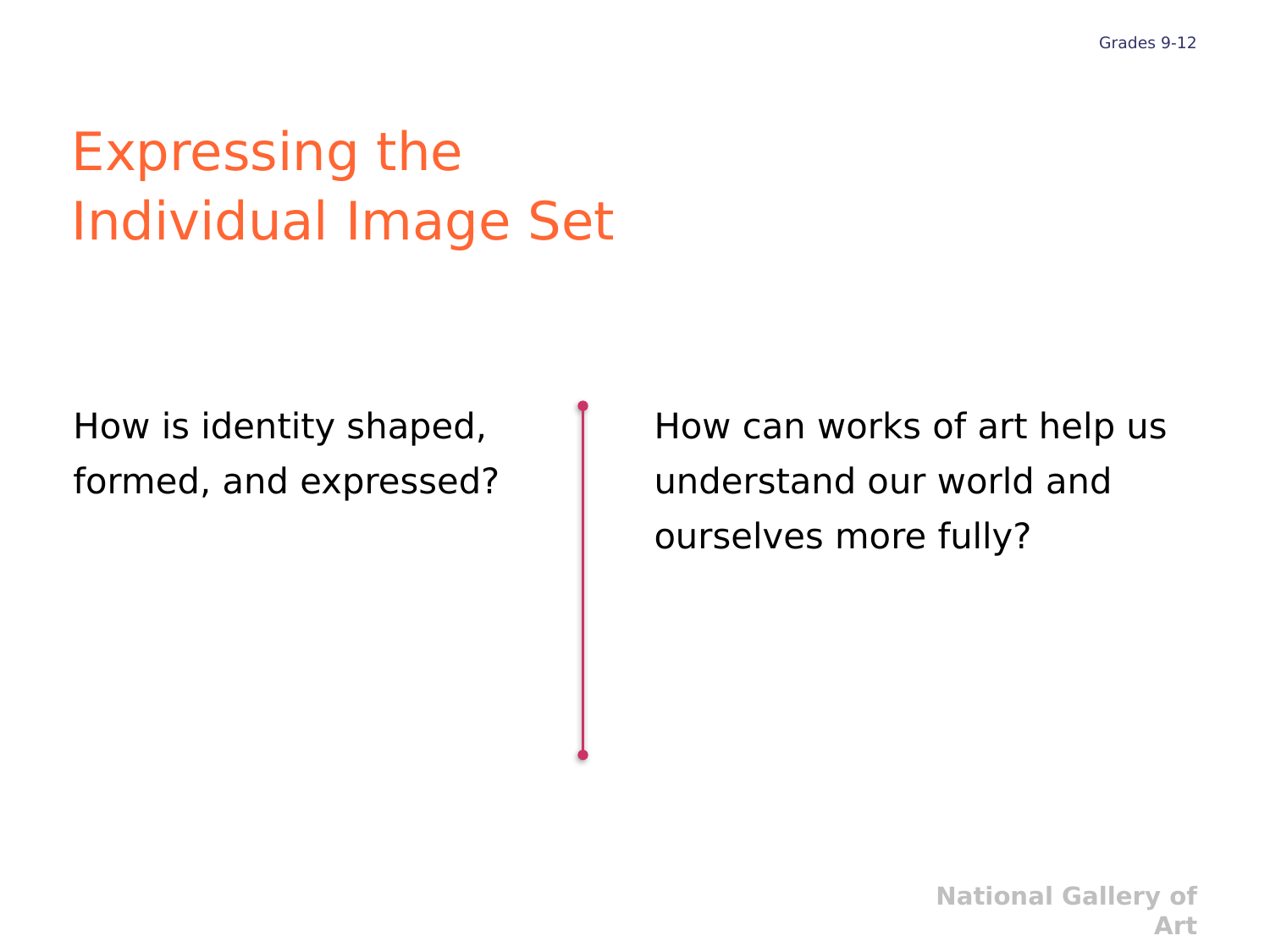

# Expressing the Individual Image Set
How is identity shaped,    formed, and expressed?

How can works of art help us understand our world and ourselves more fully?